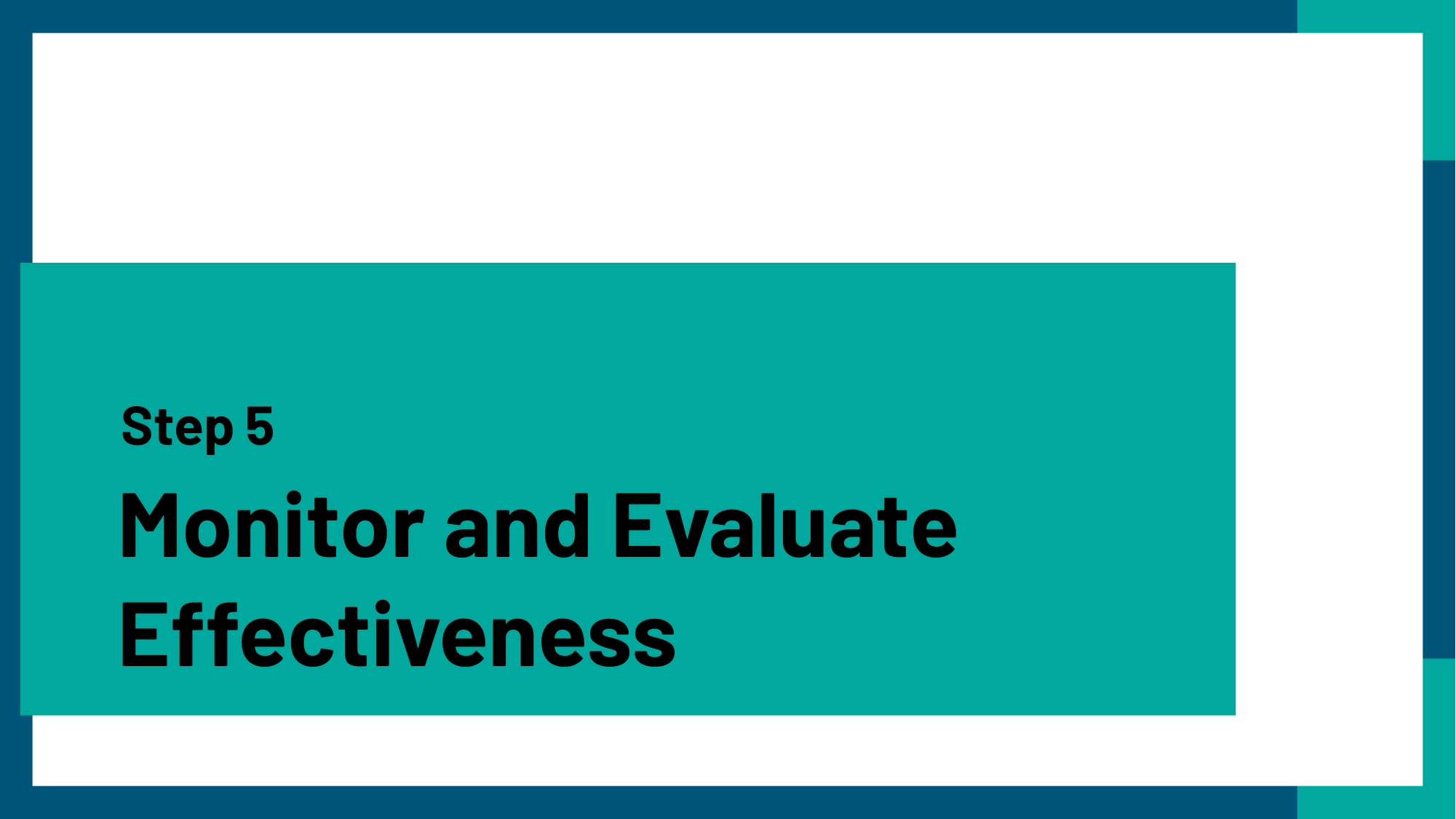

# Monitor and Evaluate Effectiveness
Step 5